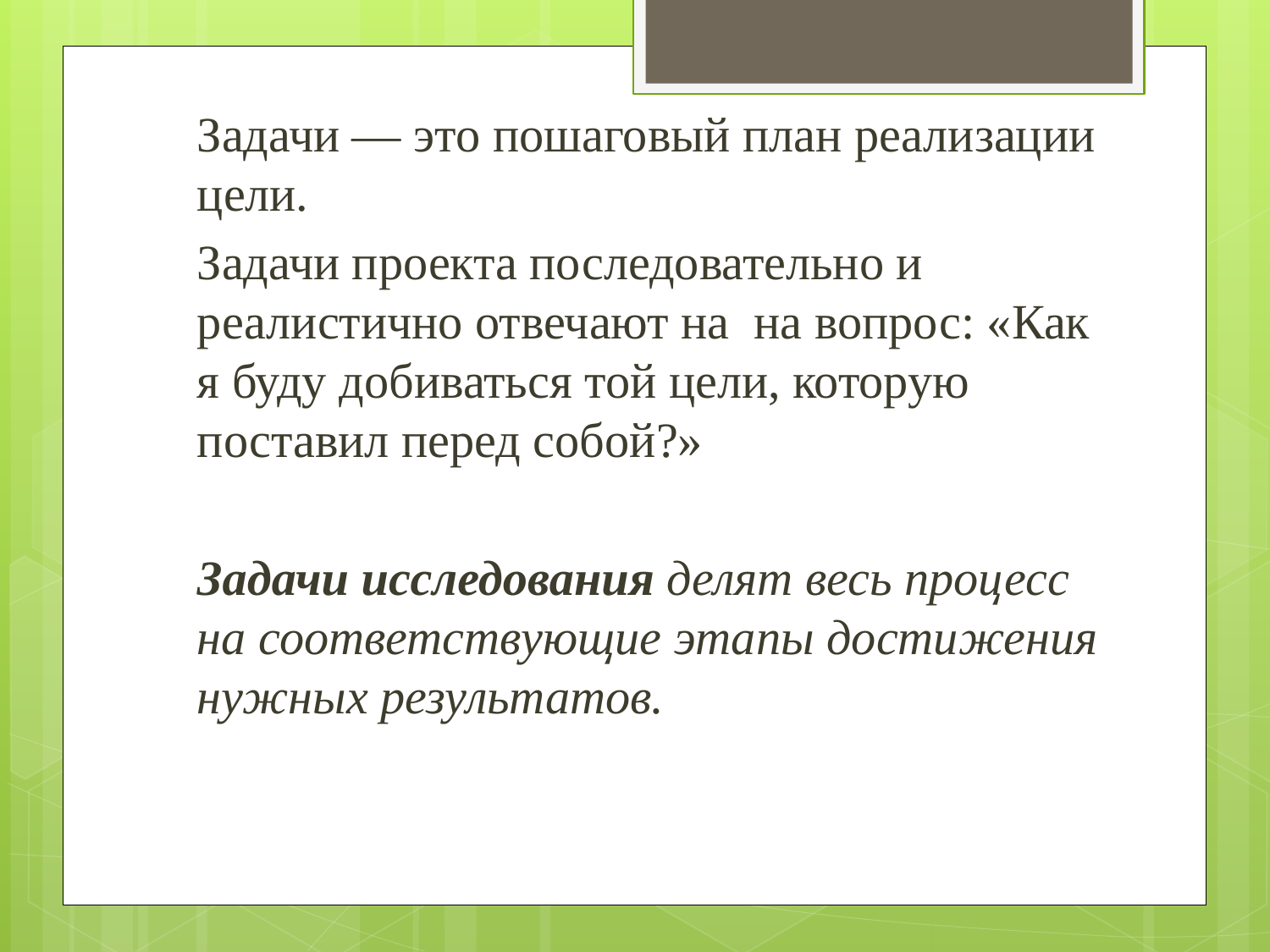

Задачи — это пошаговый план реализации цели.
Задачи проекта последовательно и реалистично отвечают на  на вопрос: «Как я буду добиваться той цели, которую поставил перед собой?»

Задачи исследования делят весь процесс на соответствующие этапы достижения нужных результатов.